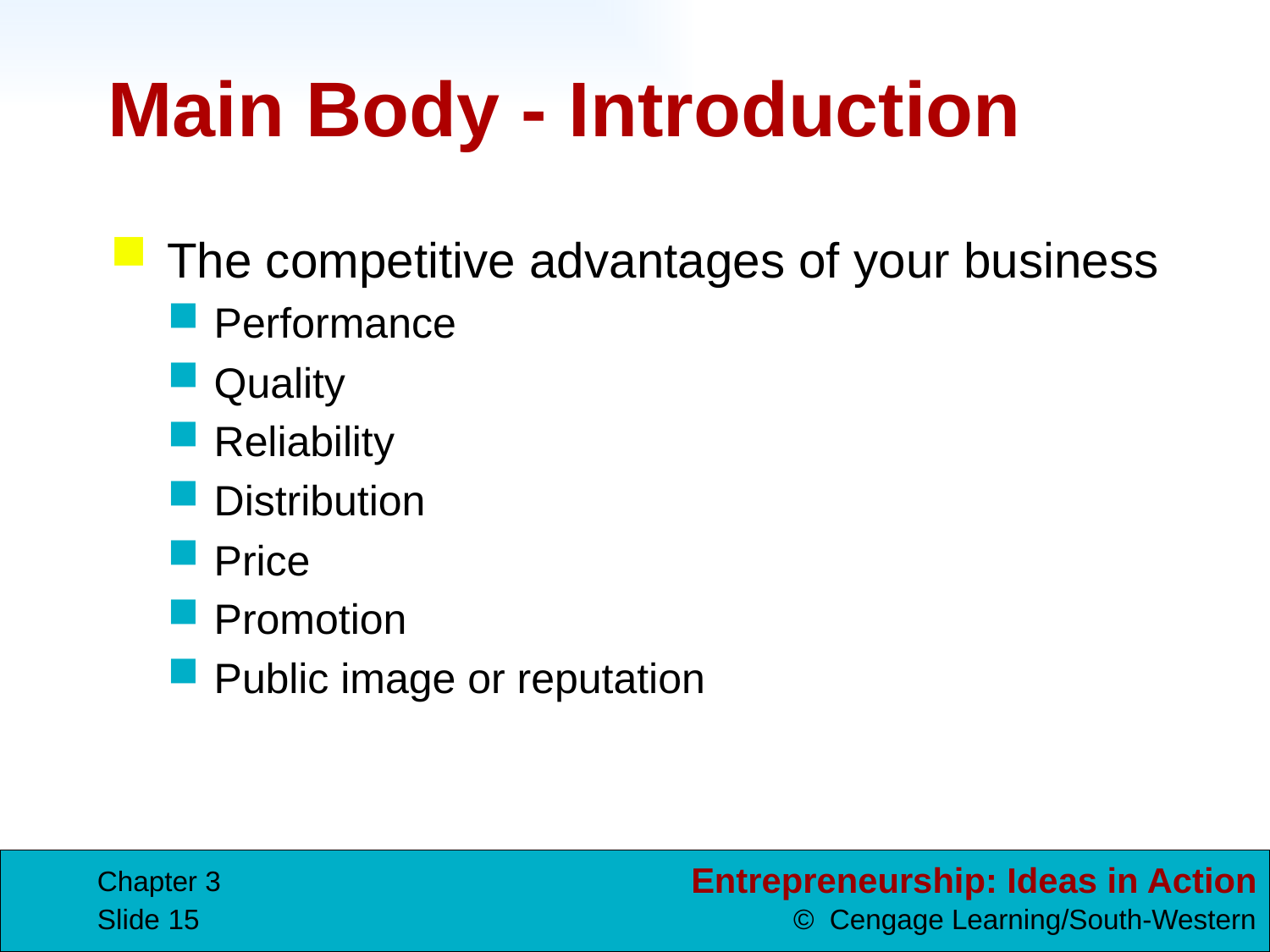

# Main Body - Introduction
The competitive advantages of your business
Performance
Quality
Reliability
Distribution
Price
Promotion
Public image or reputation

Chapter 3
Slide 15